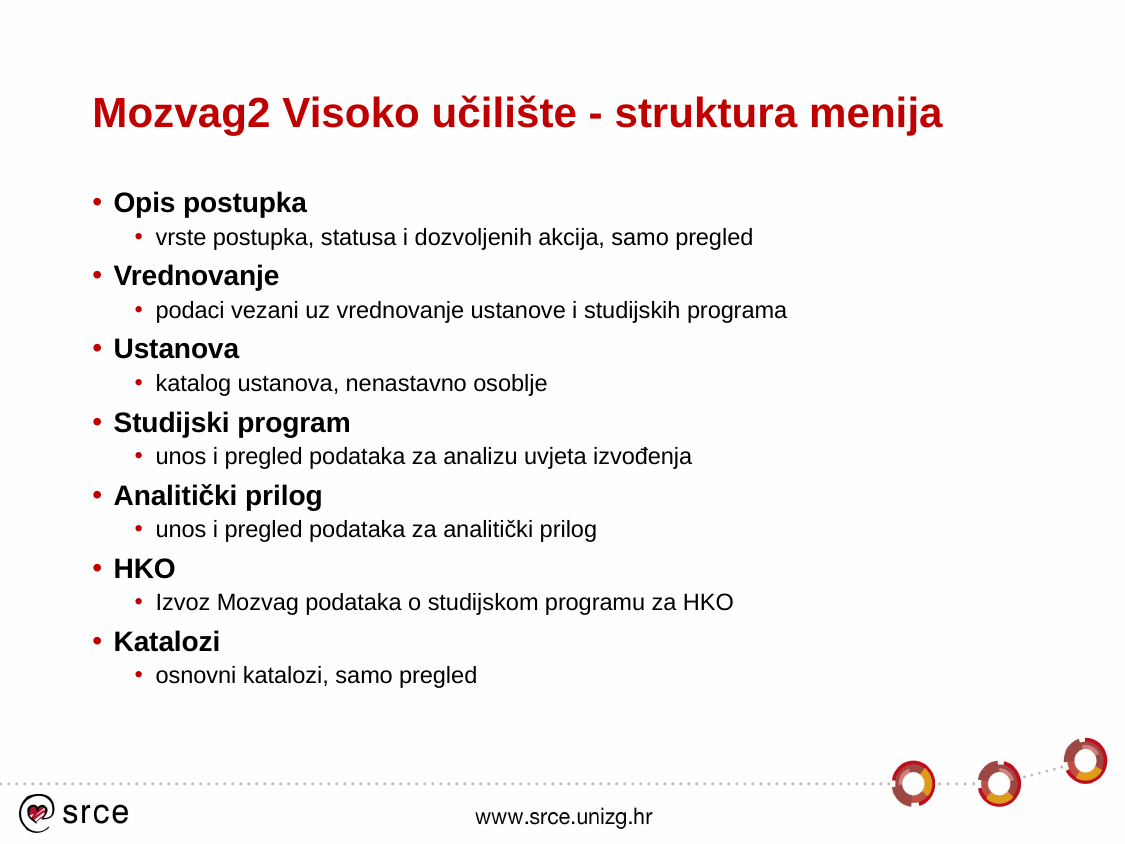

# Mozvag2 Visoko učilište - struktura menija
Opis postupka
vrste postupka, statusa i dozvoljenih akcija, samo pregled
Vrednovanje
podaci vezani uz vrednovanje ustanove i studijskih programa
Ustanova
katalog ustanova, nenastavno osoblje
Studijski program
unos i pregled podataka za analizu uvjeta izvođenja
Analitički prilog
unos i pregled podataka za analitički prilog
HKO
Izvoz Mozvag podataka o studijskom programu za HKO
Katalozi
osnovni katalozi, samo pregled